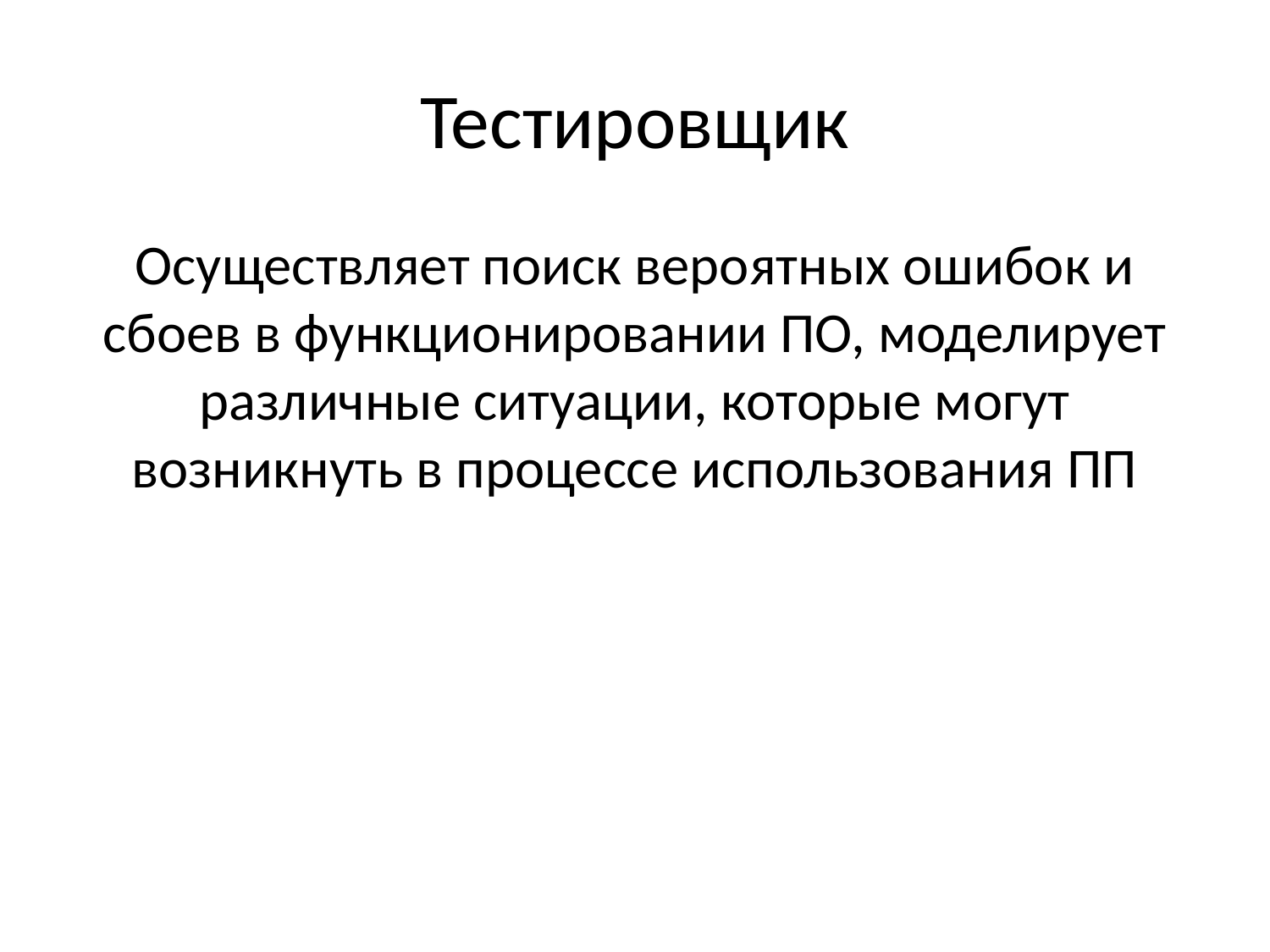

# Тестировщик
Осуществляет поиск вероятных ошибок и сбоев в функционировании ПО, моделирует различные ситуации, которые могут возникнуть в процессе использования ПП